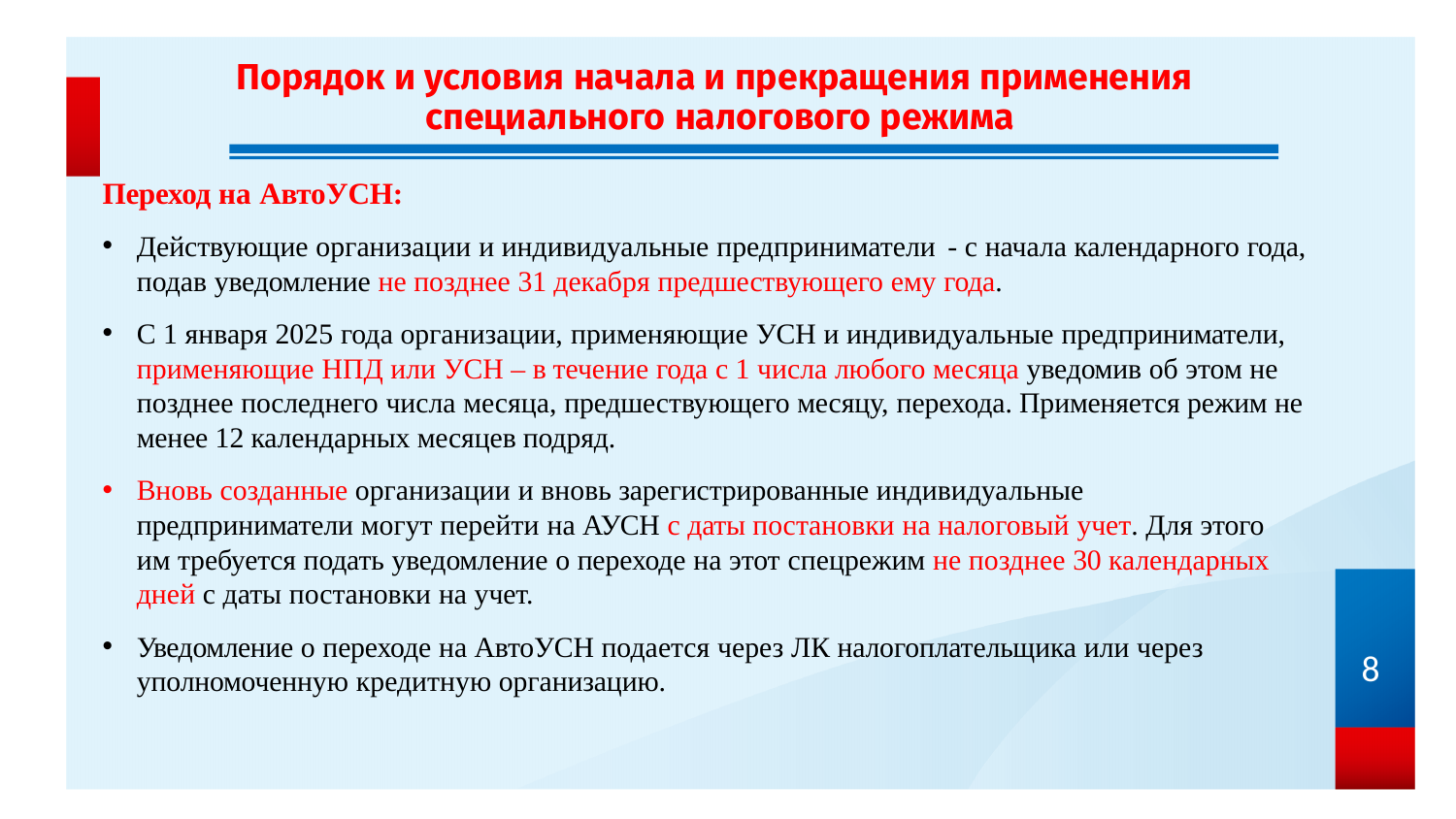

# Порядок и условия начала и прекращения применения специального налогового режима

Переход на АвтоУСН:
Действующие организации и индивидуальные предприниматели - с начала календарного года, подав уведомление не позднее 31 декабря предшествующего ему года.
С 1 января 2025 года организации, применяющие УСН и индивидуальные предприниматели, применяющие НПД или УСН – в течение года с 1 числа любого месяца уведомив об этом не позднее последнего числа месяца, предшествующего месяцу, перехода. Применяется режим не менее 12 календарных месяцев подряд.
Вновь созданные организации и вновь зарегистрированные индивидуальные предприниматели могут перейти на АУСН с даты постановки на налоговый учет. Для этого им требуется подать уведомление о переходе на этот спецрежим не позднее 30 календарных дней с даты постановки на учет.
Уведомление о переходе на АвтоУСН подается через ЛК налогоплательщика или через уполномоченную кредитную организацию.
8